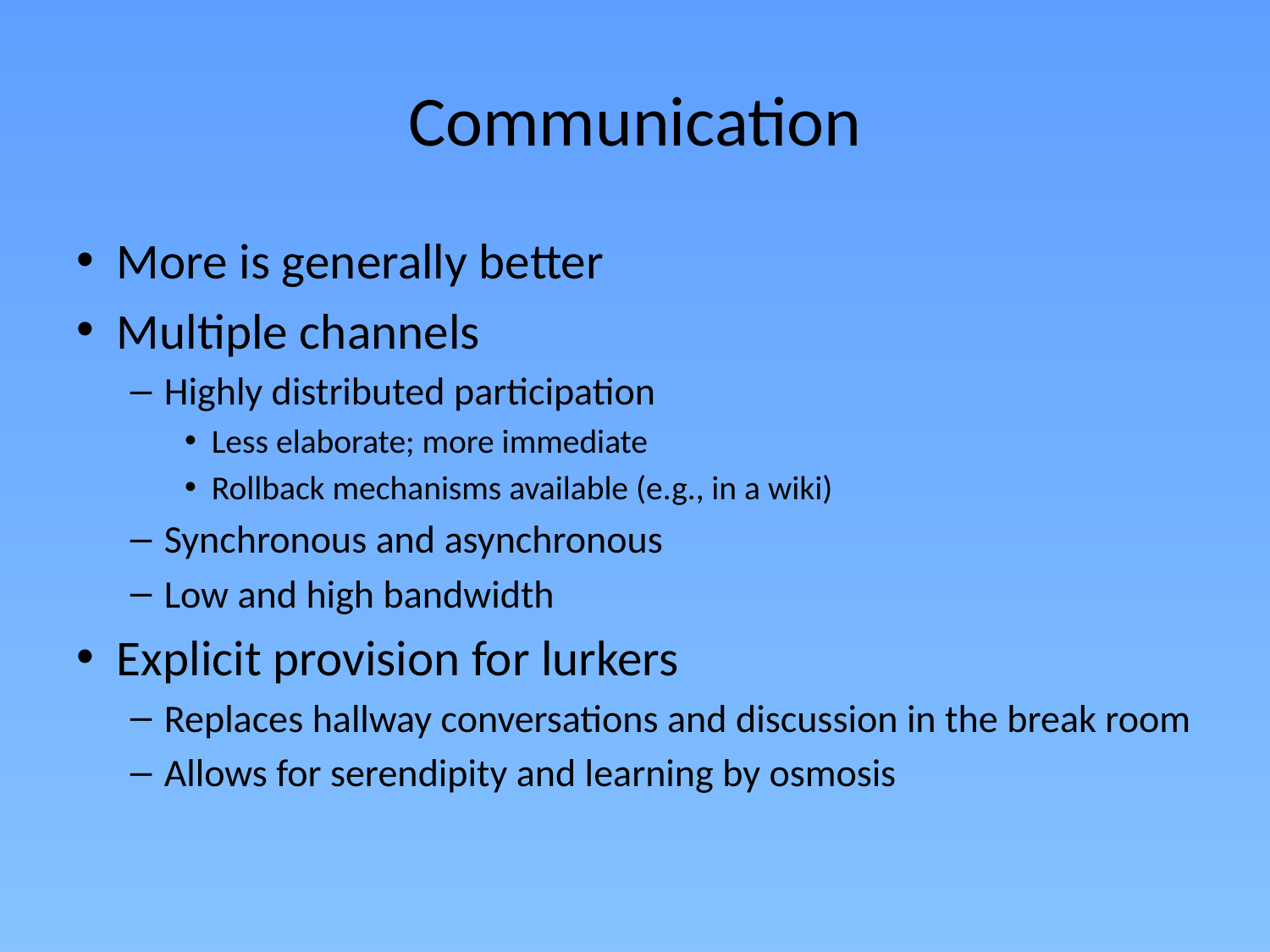

# Communication
More is generally better
Multiple channels
Highly distributed participation
Less elaborate; more immediate
Rollback mechanisms available (e.g., in a wiki)
Synchronous and asynchronous
Low and high bandwidth
Explicit provision for lurkers
Replaces hallway conversations and discussion in the break room
Allows for serendipity and learning by osmosis